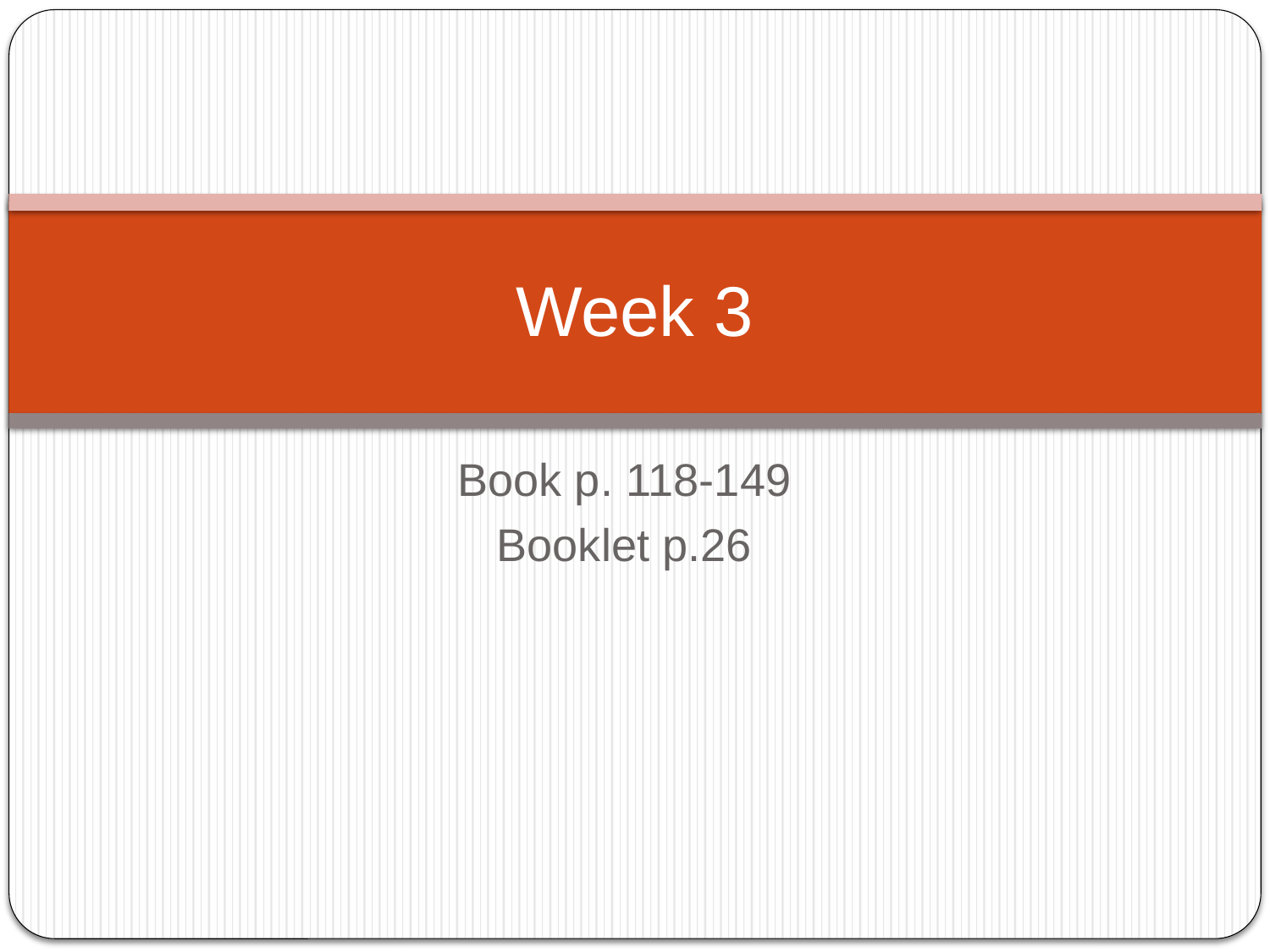

# Week 3
Book p. 118-149
Booklet p.26